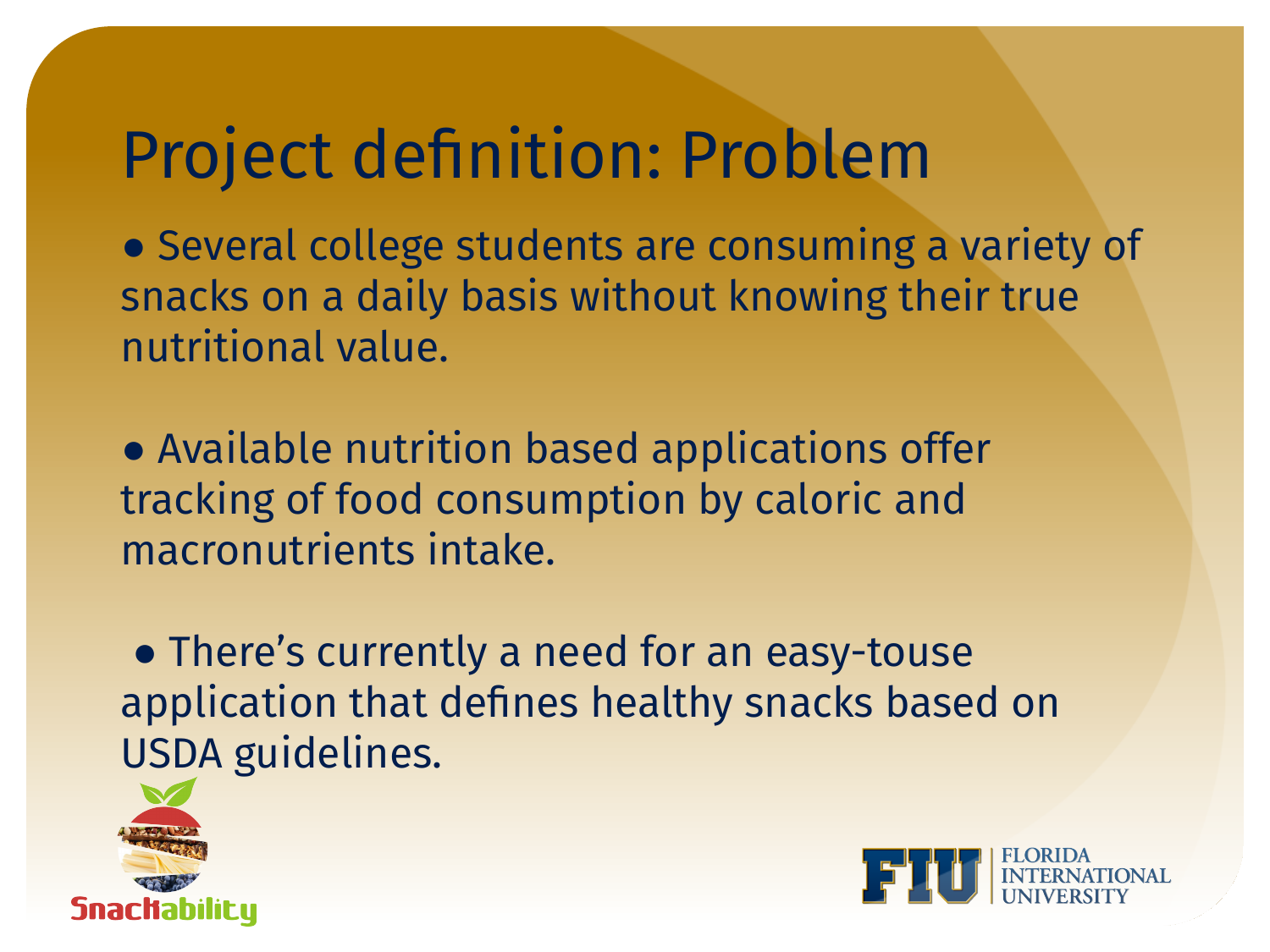

# Project definition: Problem
● Several college students are consuming a variety of snacks on a daily basis without knowing their true nutritional value.

● Available nutrition based applications offer tracking of food consumption by caloric and macronutrients intake.

 ● There’s currently a need for an easy-touse application that defines healthy snacks based on USDA guidelines.